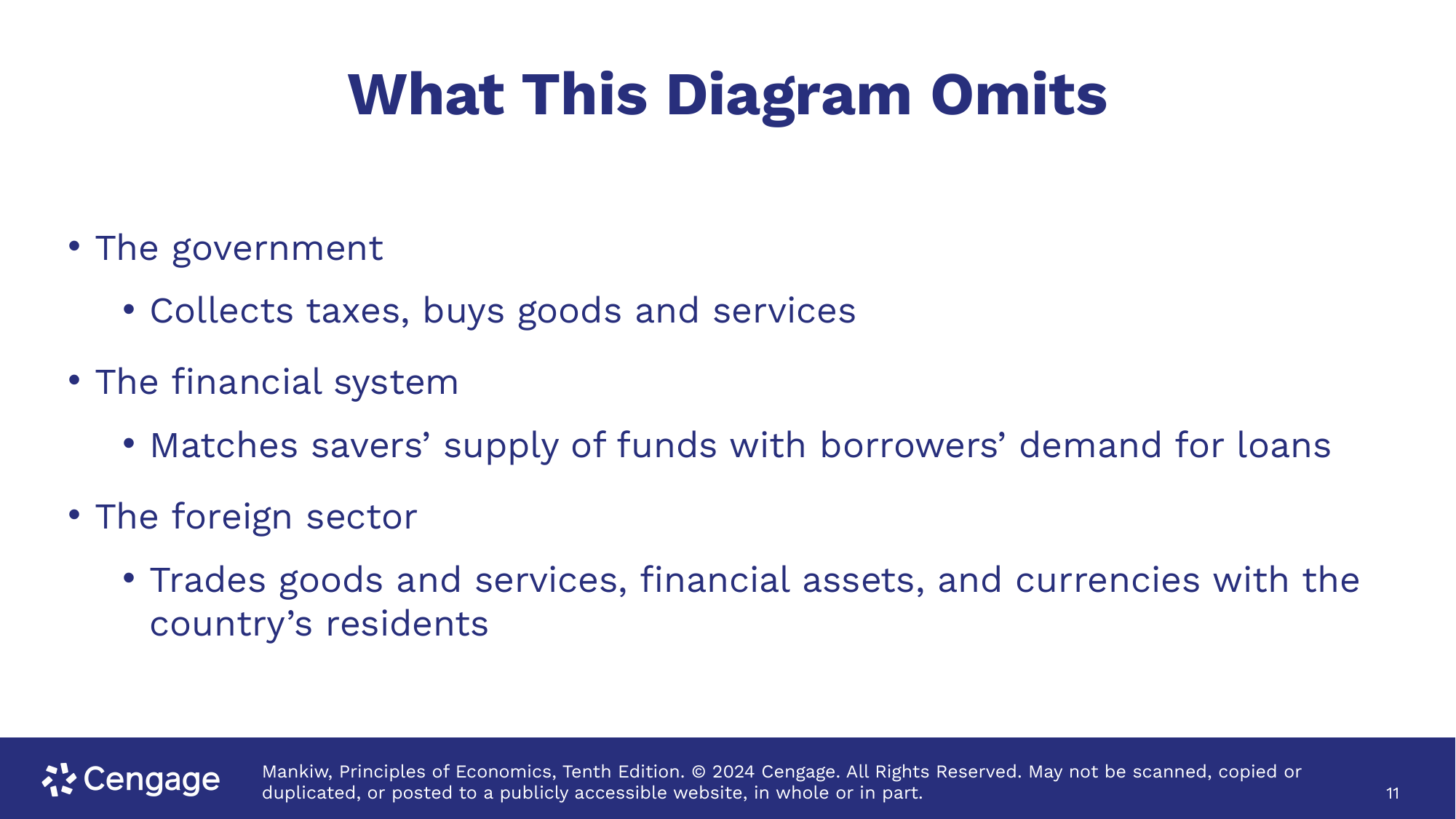

# What This Diagram Omits
The government
Collects taxes, buys goods and services
The financial system
Matches savers’ supply of funds with borrowers’ demand for loans
The foreign sector
Trades goods and services, financial assets, and currencies with the country’s residents